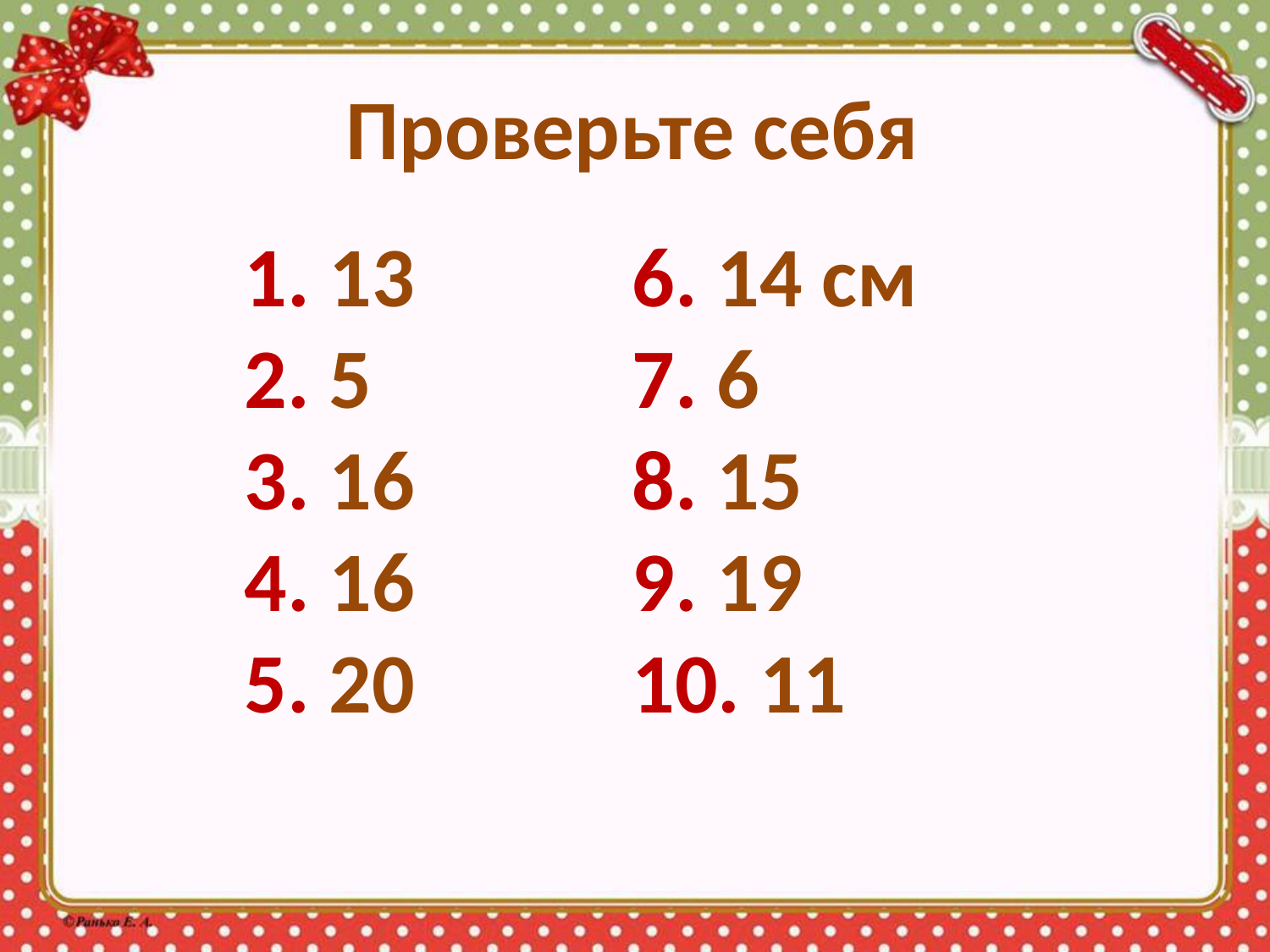

Проверьте себя
1. 13
2. 5
3. 16
4. 16
5. 20
6. 14 см
7. 6
8. 15
9. 19
10. 11